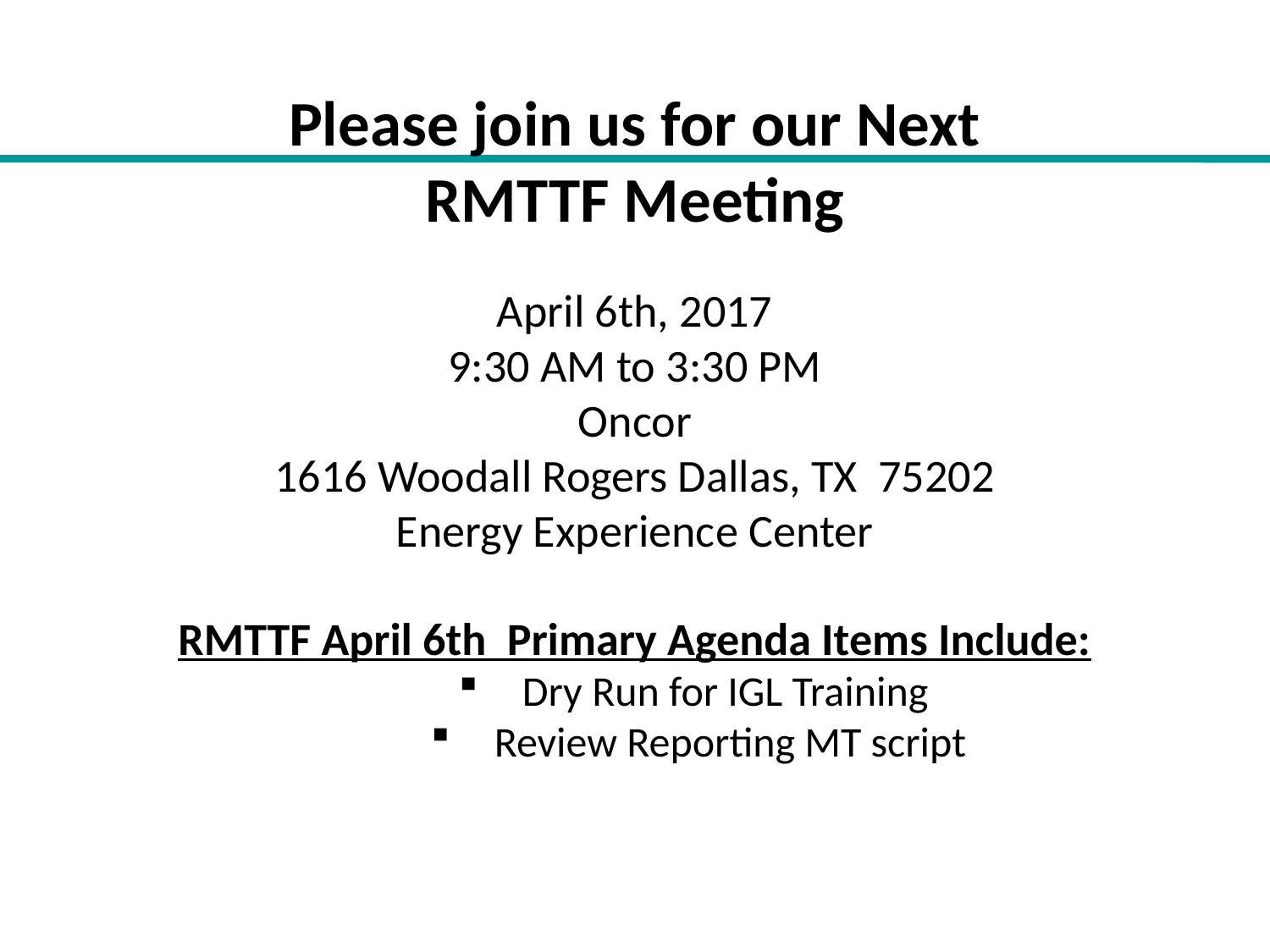

# Please join us for our Next RMTTF Meeting
April 6th, 2017
9:30 AM to 3:30 PM
Oncor
1616 Woodall Rogers Dallas, TX  75202
Energy Experience Center

RMTTF April 6th  Primary Agenda Items Include:
Dry Run for IGL Training
Review Reporting MT script